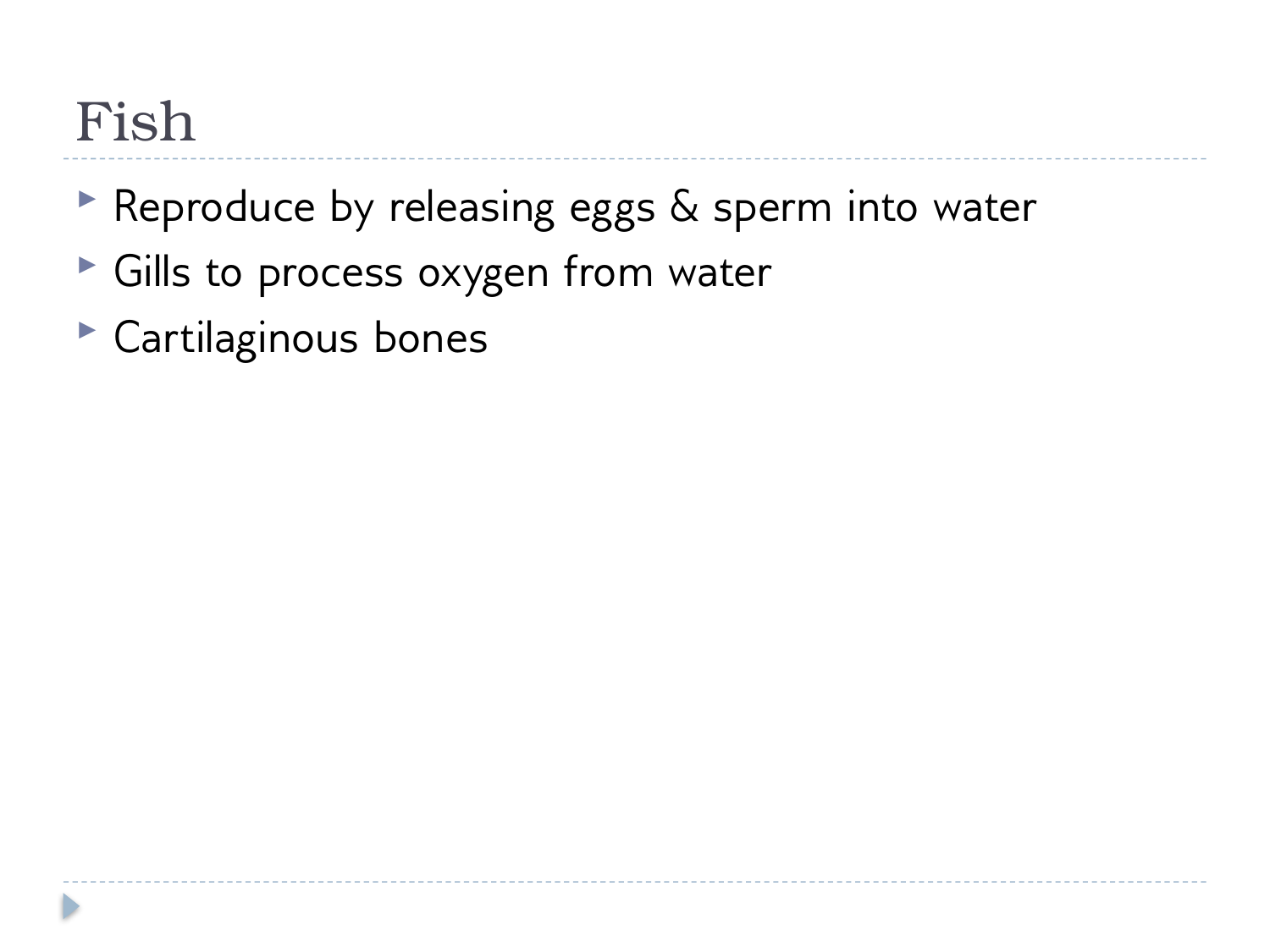

# Fish
Reproduce by releasing eggs & sperm into water
Gills to process oxygen from water
Cartilaginous bones